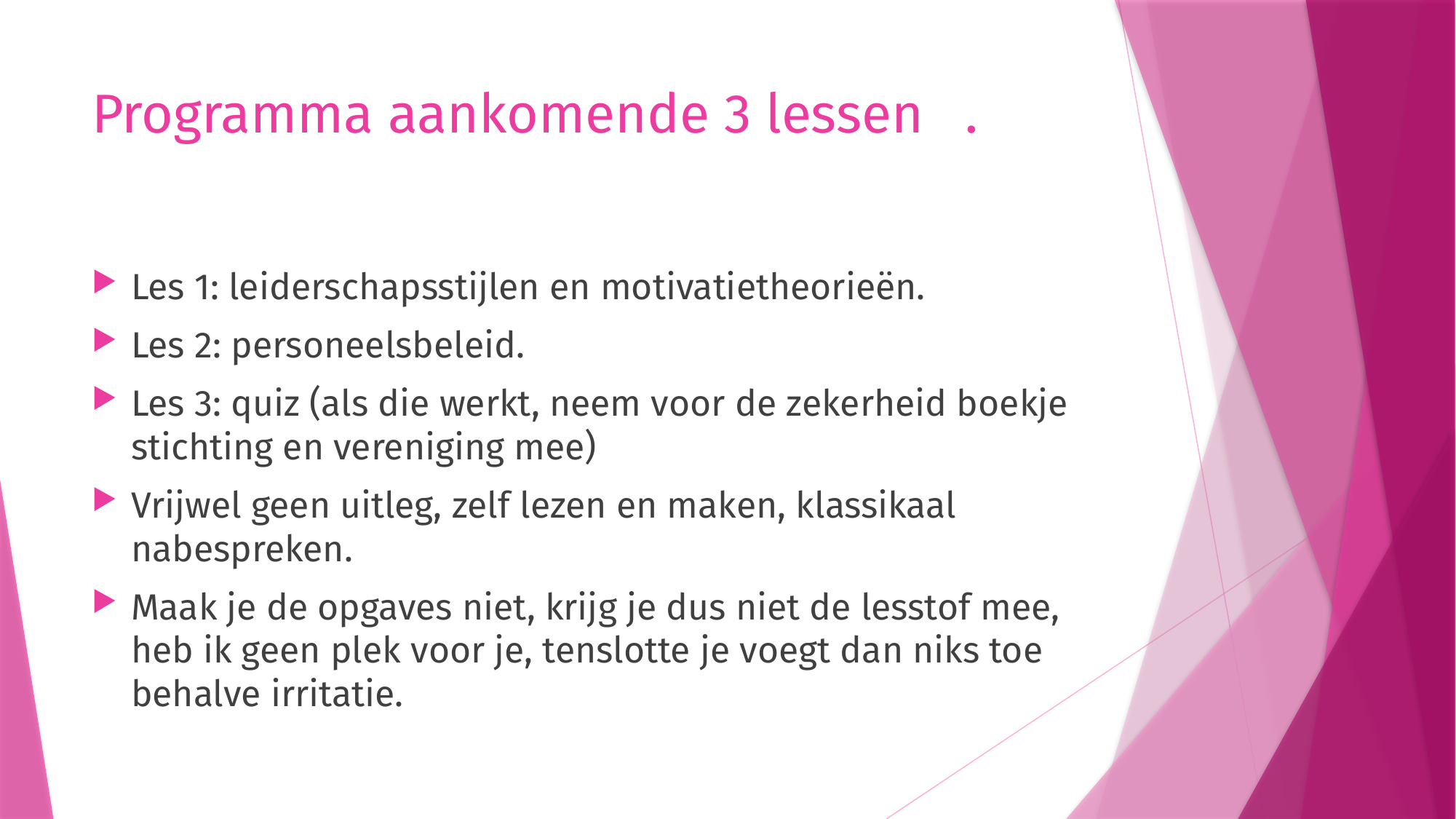

# Programma aankomende 3 lessen	.
Les 1: leiderschapsstijlen en motivatietheorieën.
Les 2: personeelsbeleid.
Les 3: quiz (als die werkt, neem voor de zekerheid boekje stichting en vereniging mee)
Vrijwel geen uitleg, zelf lezen en maken, klassikaal nabespreken.
Maak je de opgaves niet, krijg je dus niet de lesstof mee, heb ik geen plek voor je, tenslotte je voegt dan niks toe behalve irritatie.